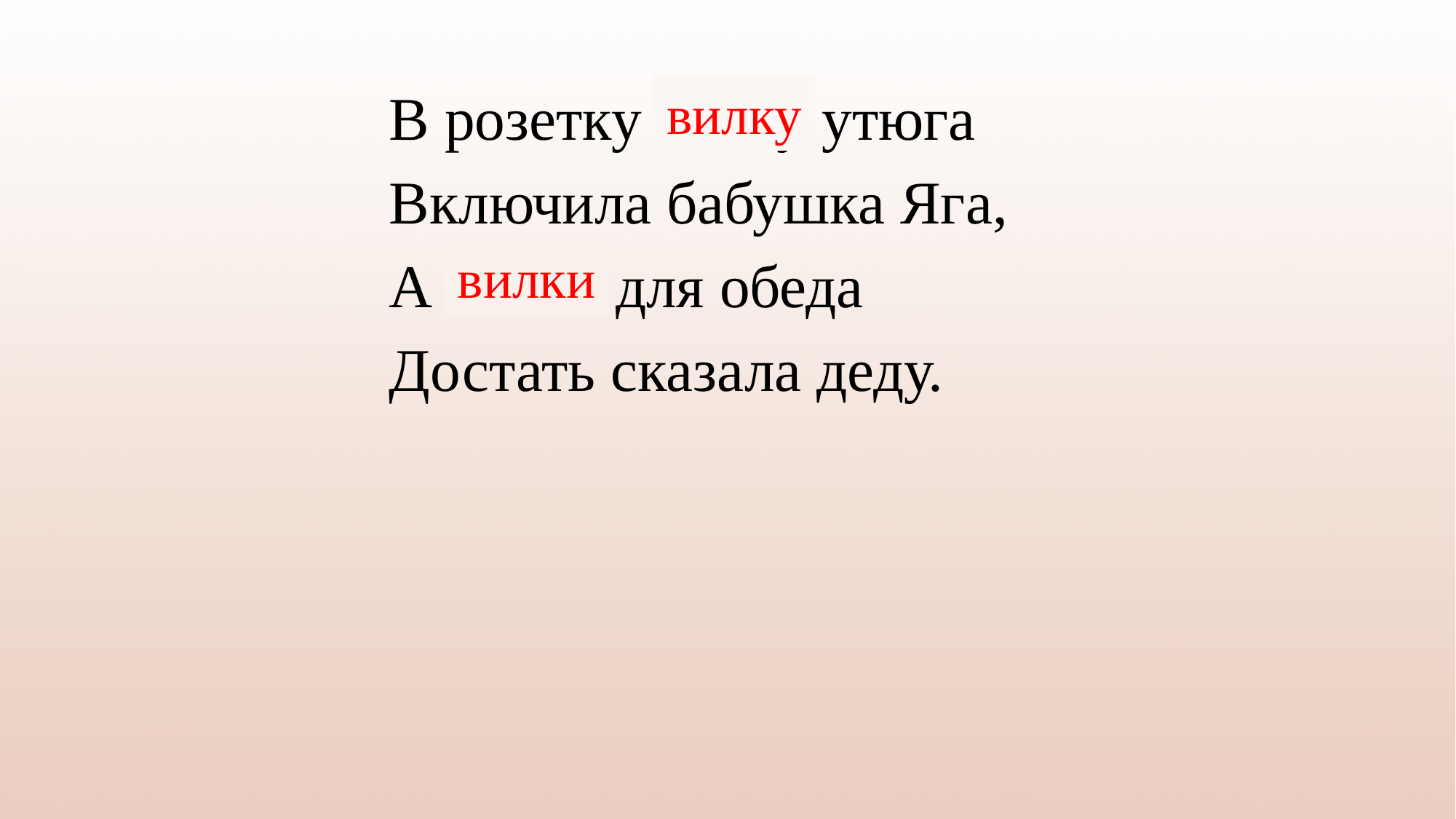

В розетку вилку утюга
  Включила бабушка Яга,
  А вилки для обеда
  Достать сказала деду.
вилку
вилки